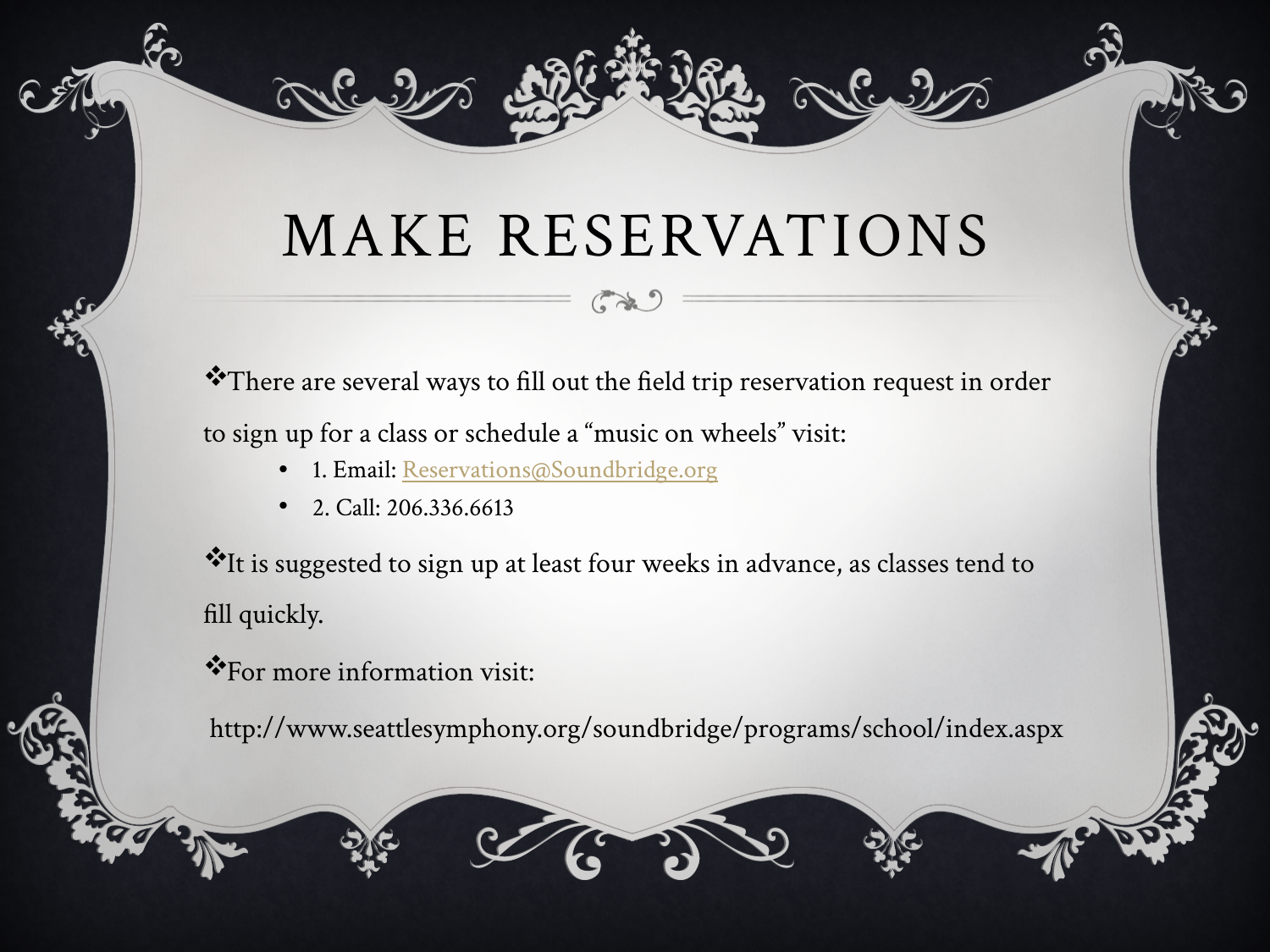

# Make Reservations
There are several ways to fill out the field trip reservation request in order to sign up for a class or schedule a “music on wheels” visit:
1. Email: Reservations@Soundbridge.org
2. Call: 206.336.6613
It is suggested to sign up at least four weeks in advance, as classes tend to fill quickly.
For more information visit:
 http://www.seattlesymphony.org/soundbridge/programs/school/index.aspx